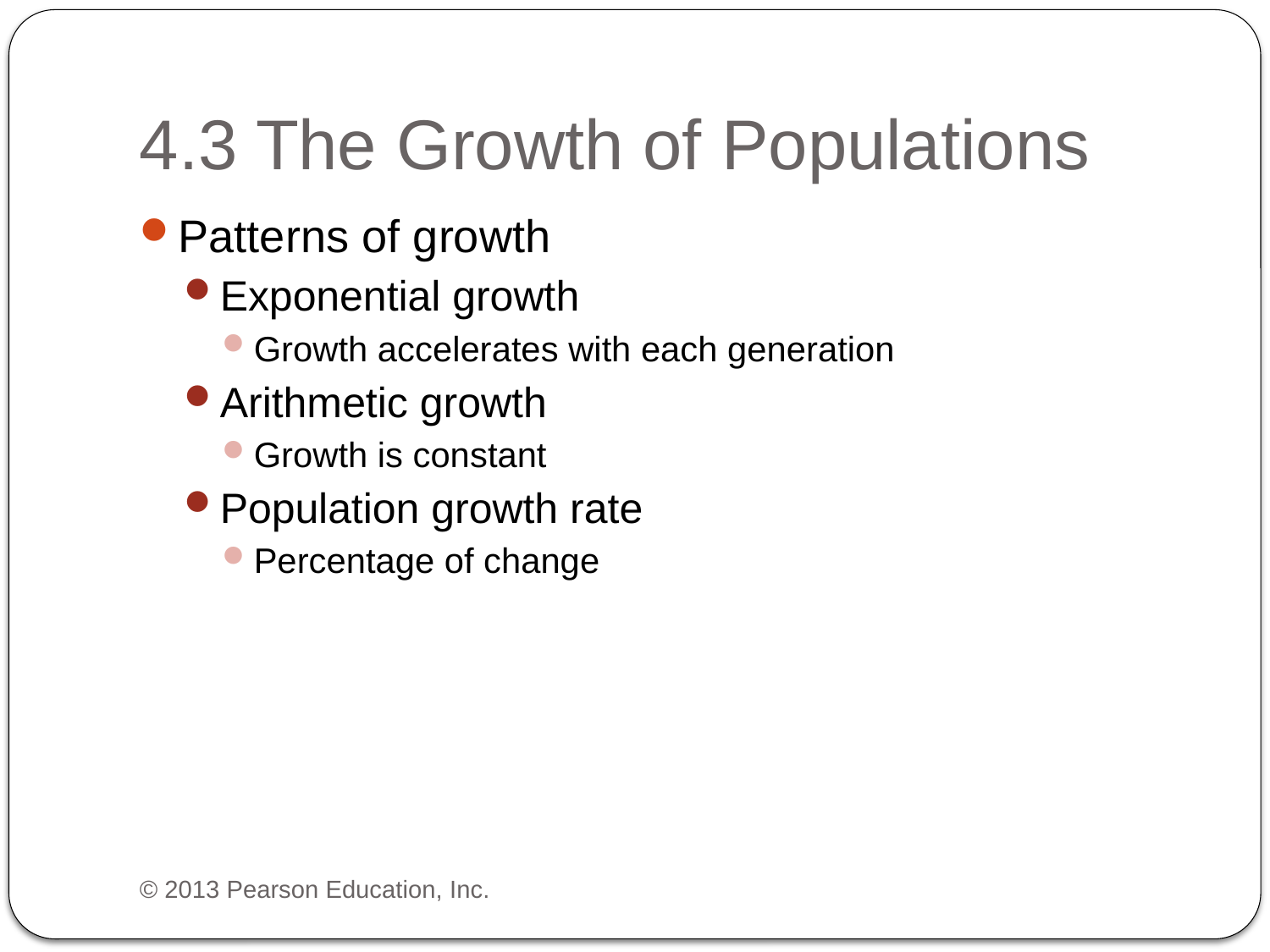

# 4.3 The Growth of Populations
Patterns of growth
Exponential growth
Growth accelerates with each generation
Arithmetic growth
Growth is constant
Population growth rate
Percentage of change

© 2013 Pearson Education, Inc.